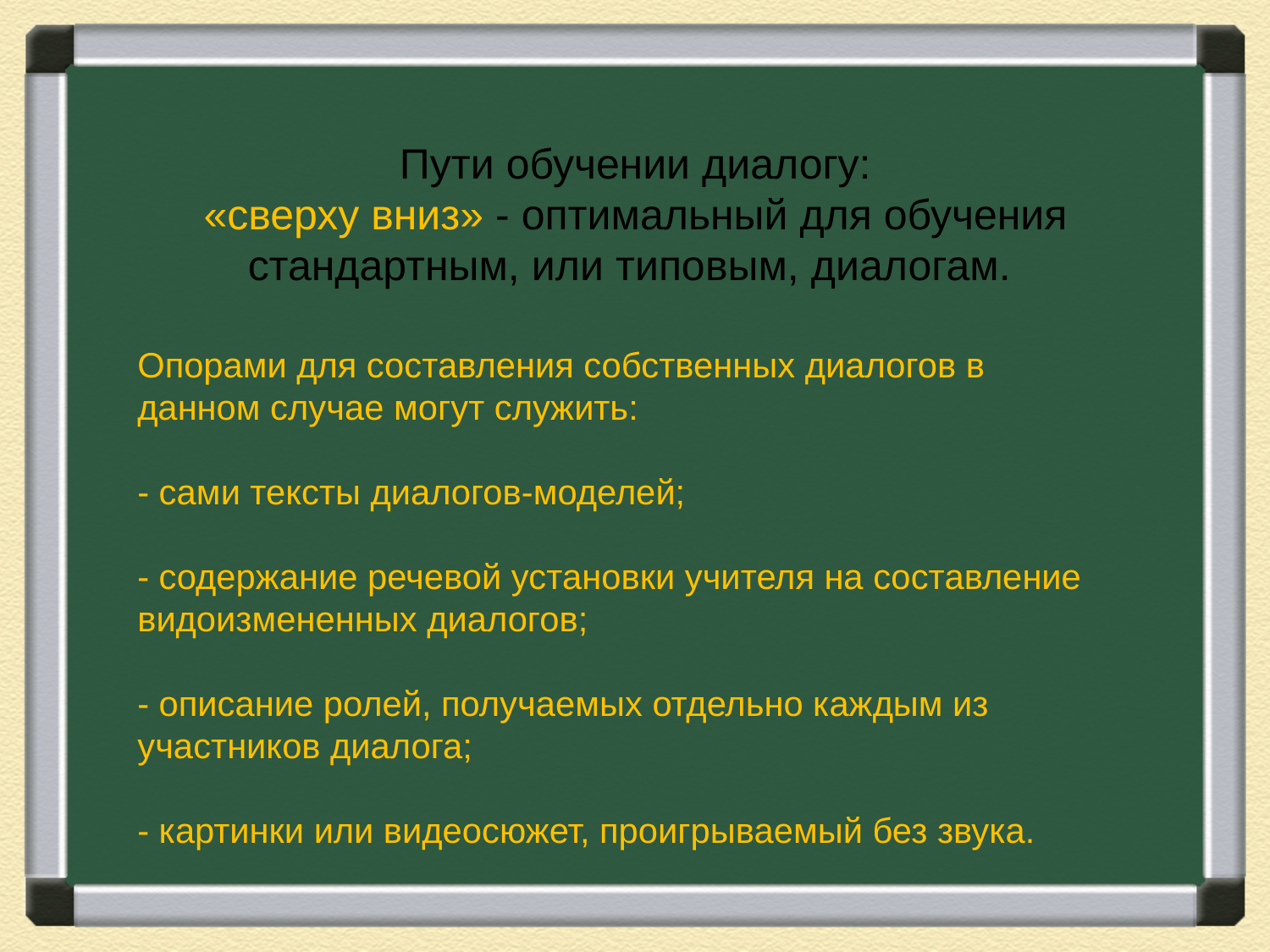

# Пути обучении диалогу: «сверху вниз» - оптимальный для обучения стандартным, или типо­вым, диалогам.
Опорами для составления собственных диалогов в данном слу­чае могут служить:
- сами тексты диалогов-моделей;
- содержание речевой установки учителя на составление видоиз­мененных диалогов;
- описание ролей, получаемых отдельно каждым из участников диалога;
- картинки или видеосюжет, проигрываемый без звука.